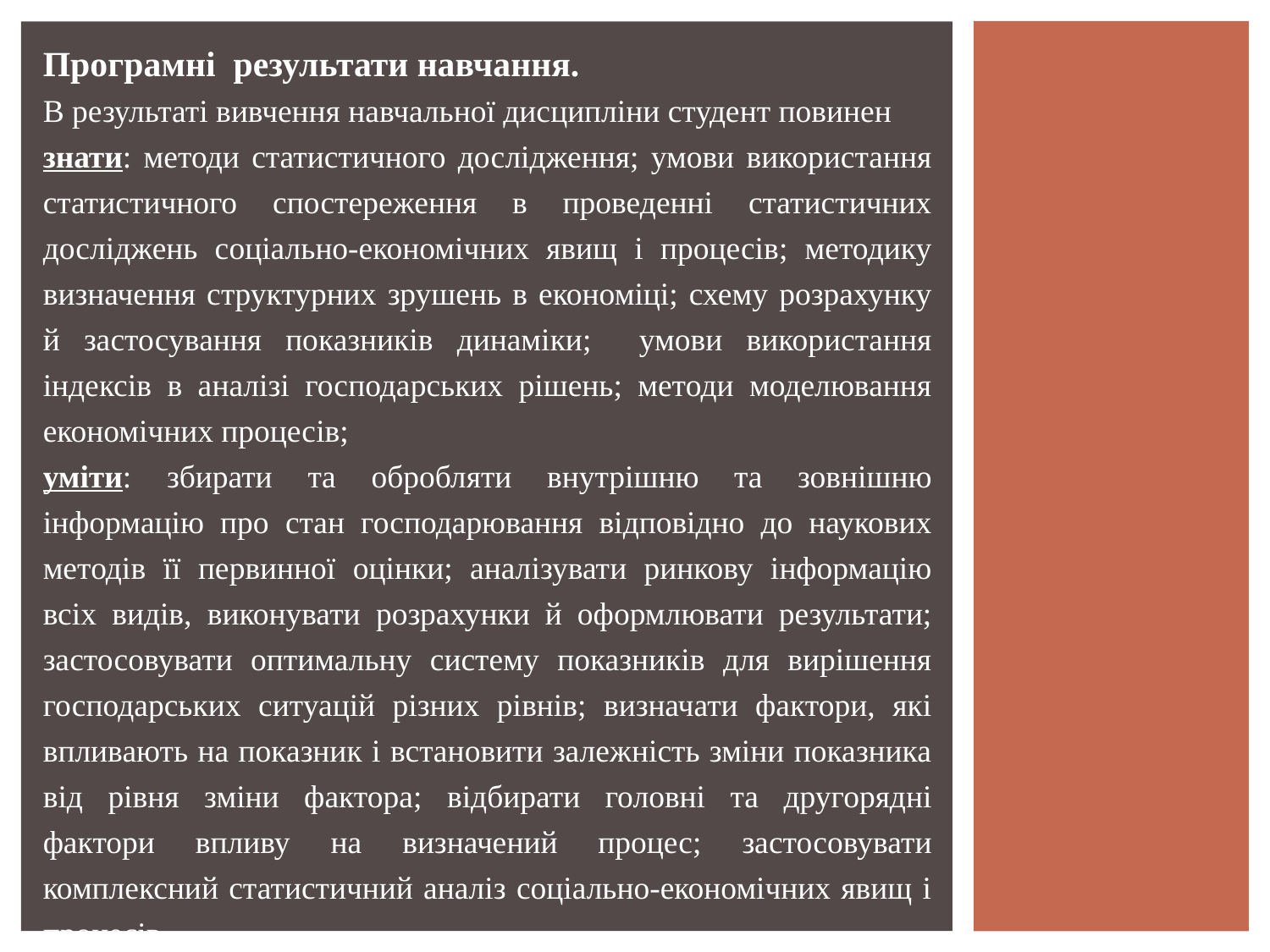

Програмні  результати навчання.
В результаті вивчення навчальної дисципліни студент повинен
знати: методи статистичного дослідження; умови використання статистичного спостереження в проведенні статистичних досліджень соціально-економічних явищ і процесів; методику визначення структурних зрушень в економіці; схему розрахунку й застосування показників динаміки;  умови використання індексів в аналізі господарських рішень; методи моделювання економічних процесів;
уміти: збирати та обробляти внутрішню та зовнішню інформацію про стан господарювання відповідно до наукових методів її первинної оцінки; аналізувати ринкову інформацію всіх видів, виконувати розрахунки й оформлювати результати; застосовувати оптимальну систему показників для вирішення господарських ситуацій різних рівнів; визначати фактори, які впливають на показник і встановити залежність зміни показника від рівня зміни фактора; відбирати головні та другорядні фактори впливу на визначений процес; застосовувати комплексний статистичний аналіз соціально-економічних явищ і процесів.